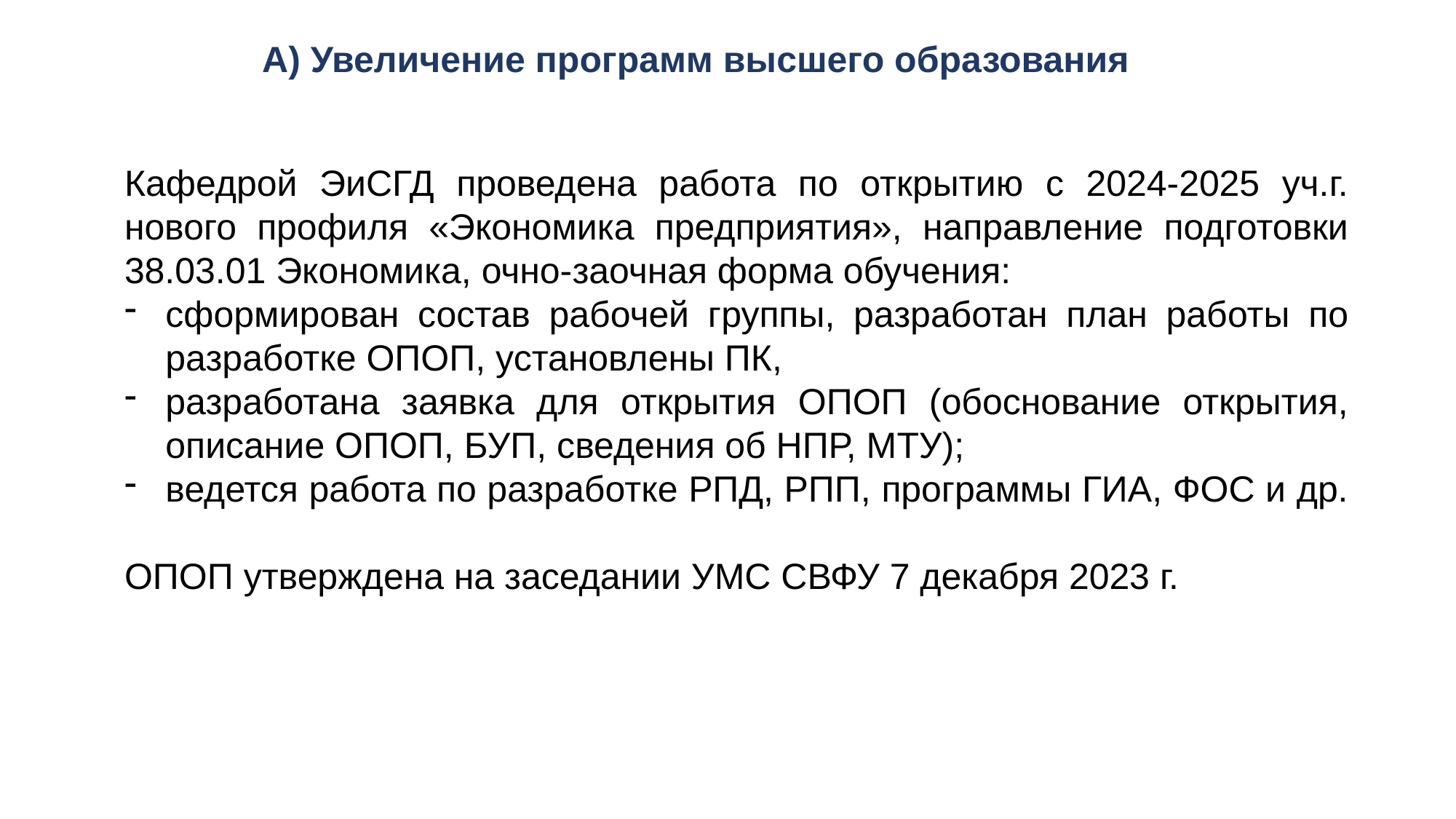

А) Увеличение программ высшего образования
Кафедрой ЭиСГД проведена работа по открытию с 2024-2025 уч.г. нового профиля «Экономика предприятия», направление подготовки 38.03.01 Экономика, очно-заочная форма обучения:
сформирован состав рабочей группы, разработан план работы по разработке ОПОП, установлены ПК,
разработана заявка для открытия ОПОП (обоснование открытия, описание ОПОП, БУП, сведения об НПР, МТУ);
ведется работа по разработке РПД, РПП, программы ГИА, ФОС и др.

ОПОП утверждена на заседании УМС СВФУ 7 декабря 2023 г.